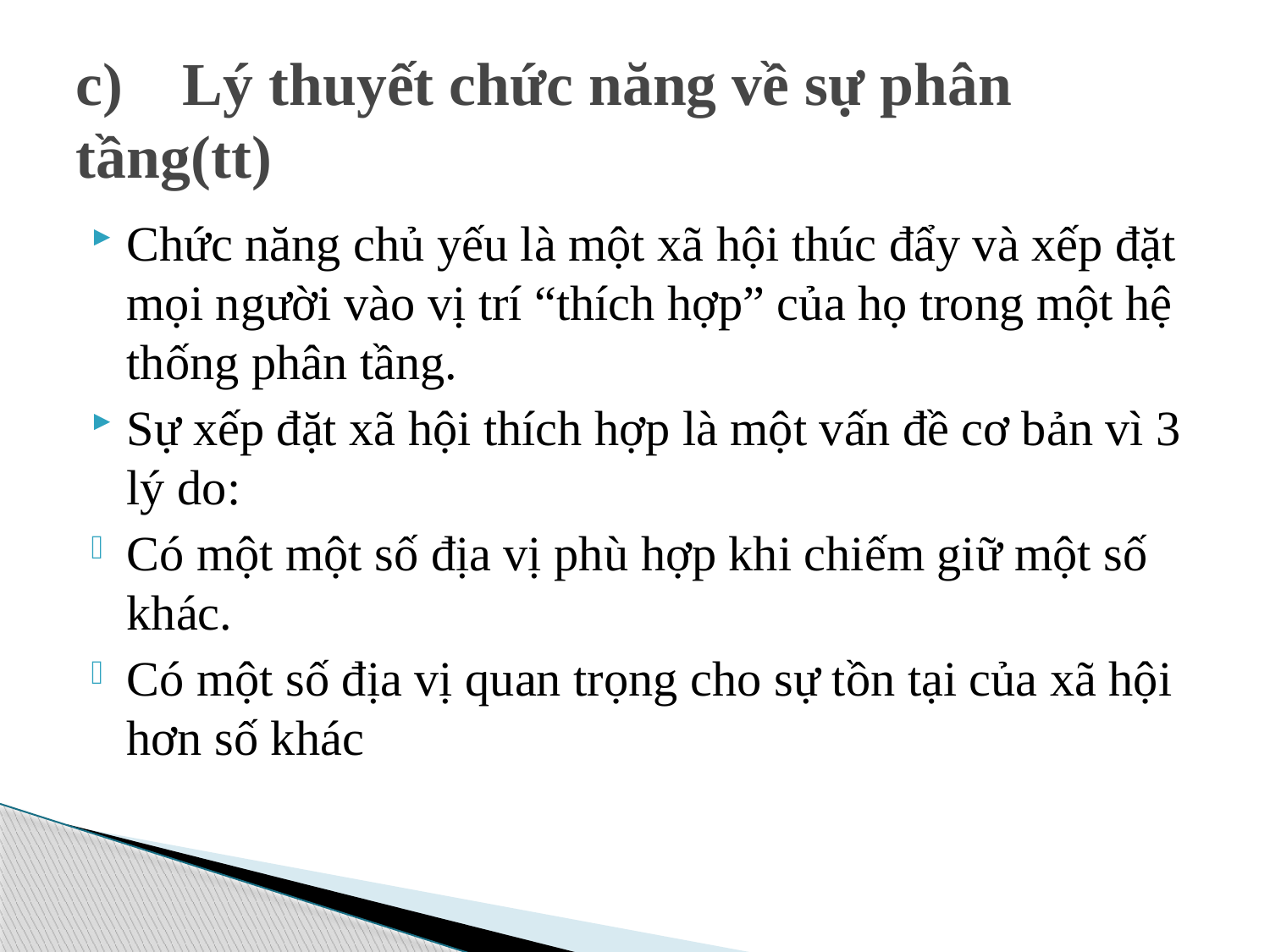

# c)	Lý thuyết chức năng về sự phân tầng(tt)
Chức năng chủ yếu là một xã hội thúc đẩy và xếp đặt  mọi người vào vị trí “thích hợp” của họ trong một hệ thống phân tầng.
Sự xếp đặt xã hội thích hợp là một vấn đề cơ bản vì 3 lý do:
Có một một số địa vị phù hợp khi chiếm giữ một số khác.
Có một số địa vị quan trọng cho sự tồn tại của xã hội hơn số khác